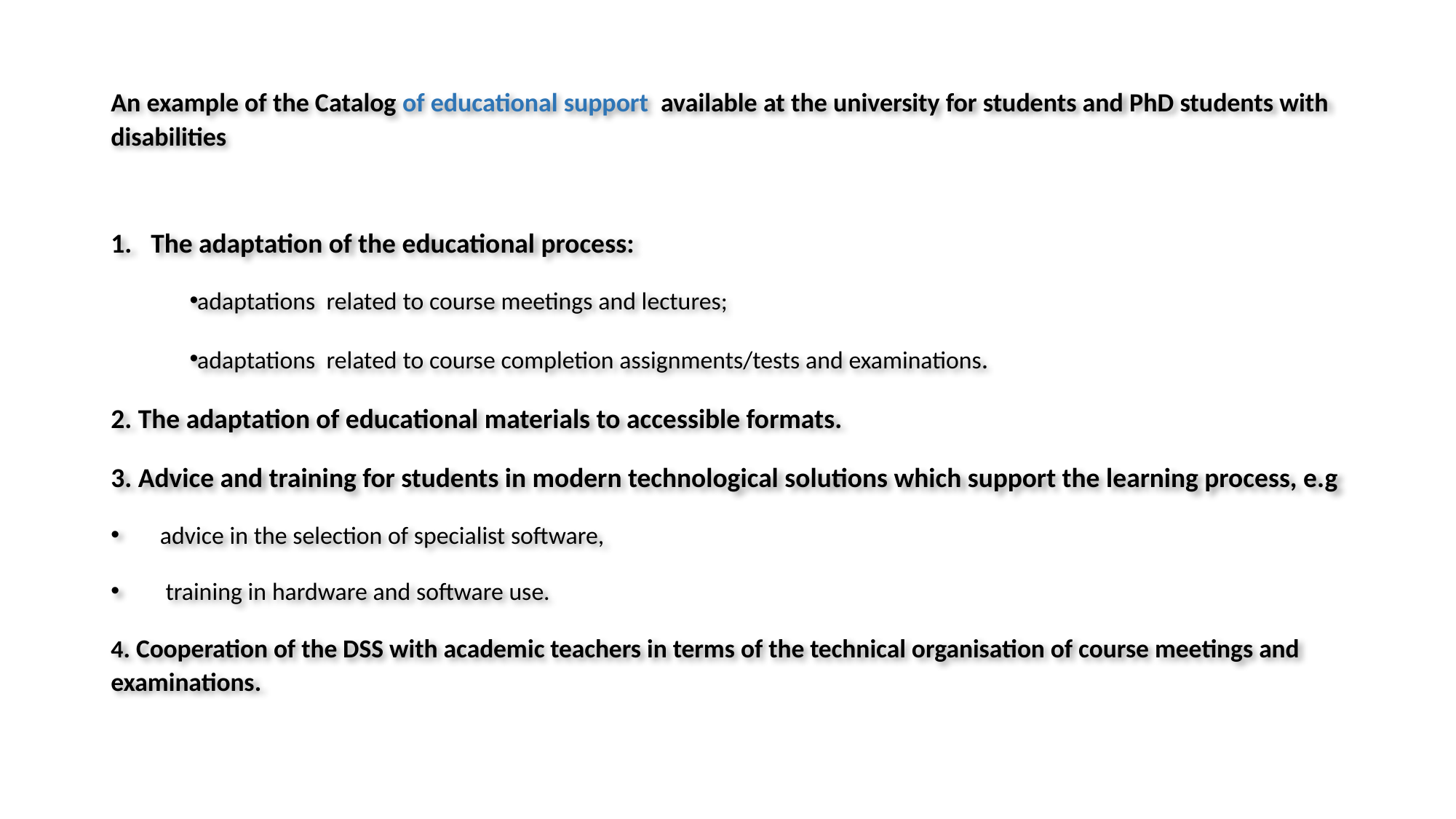

# An example of the Catalog of educational support  available at the university for students and PhD students with disabilities
The adaptation of the educational process:
adaptations  related to course meetings and lectures;
adaptations  related to course completion assignments/tests and examinations.
2. The adaptation of educational materials to accessible formats.
3. Advice and training for students in modern technological solutions which support the learning process, e.g
    advice in the selection of specialist software,
     training in hardware and software use.
4. Cooperation of the DSS with academic teachers in terms of the technical organisation of course meetings and examinations.